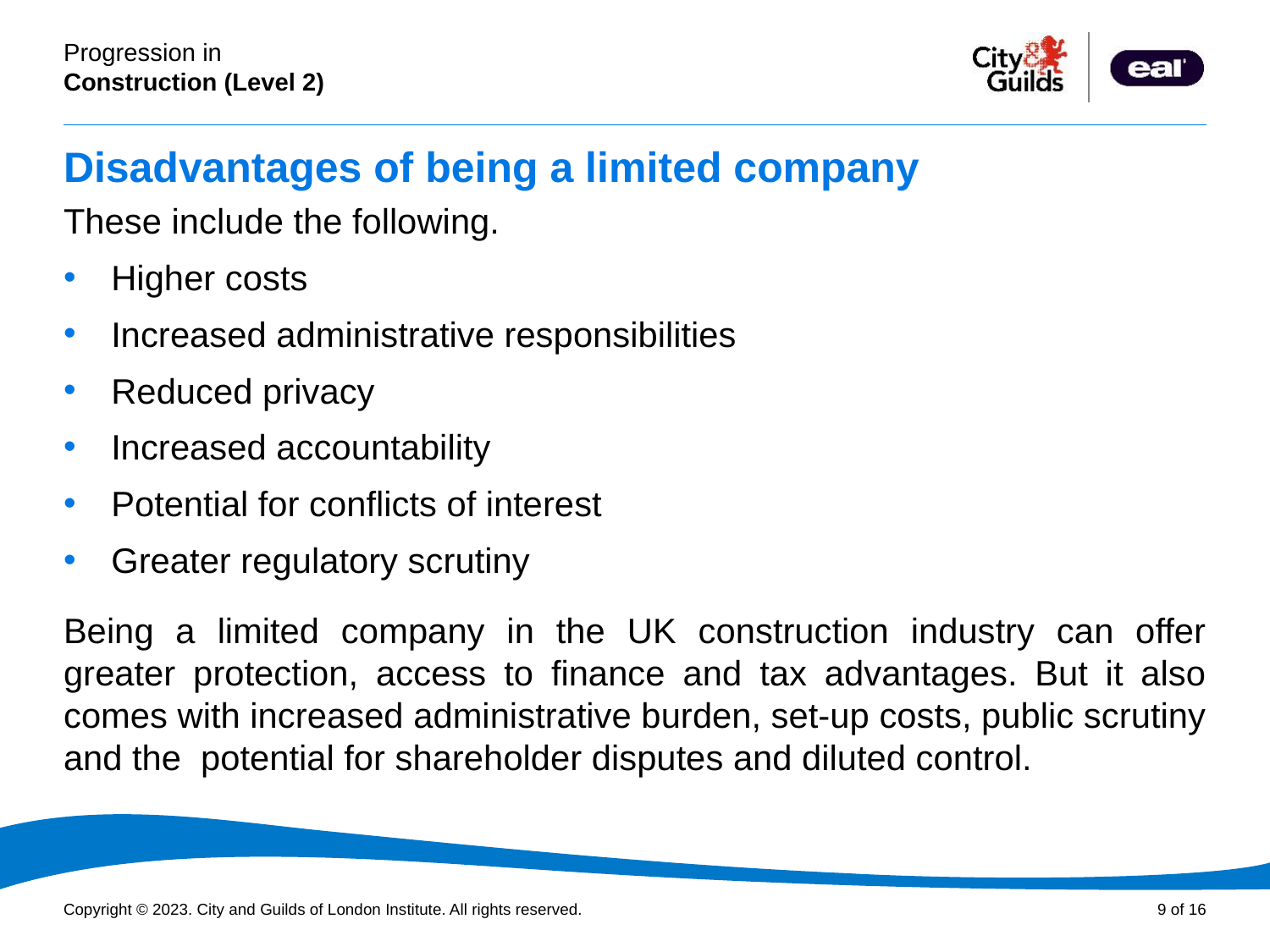

# Disadvantages of being a limited company
These include the following.
Higher costs
Increased administrative responsibilities
Reduced privacy
Increased accountability
Potential for conflicts of interest
Greater regulatory scrutiny
Being a limited company in the UK construction industry can offer greater protection, access to finance and tax advantages. But it also comes with increased administrative burden, set-up costs, public scrutiny and the  potential for shareholder disputes and diluted control.